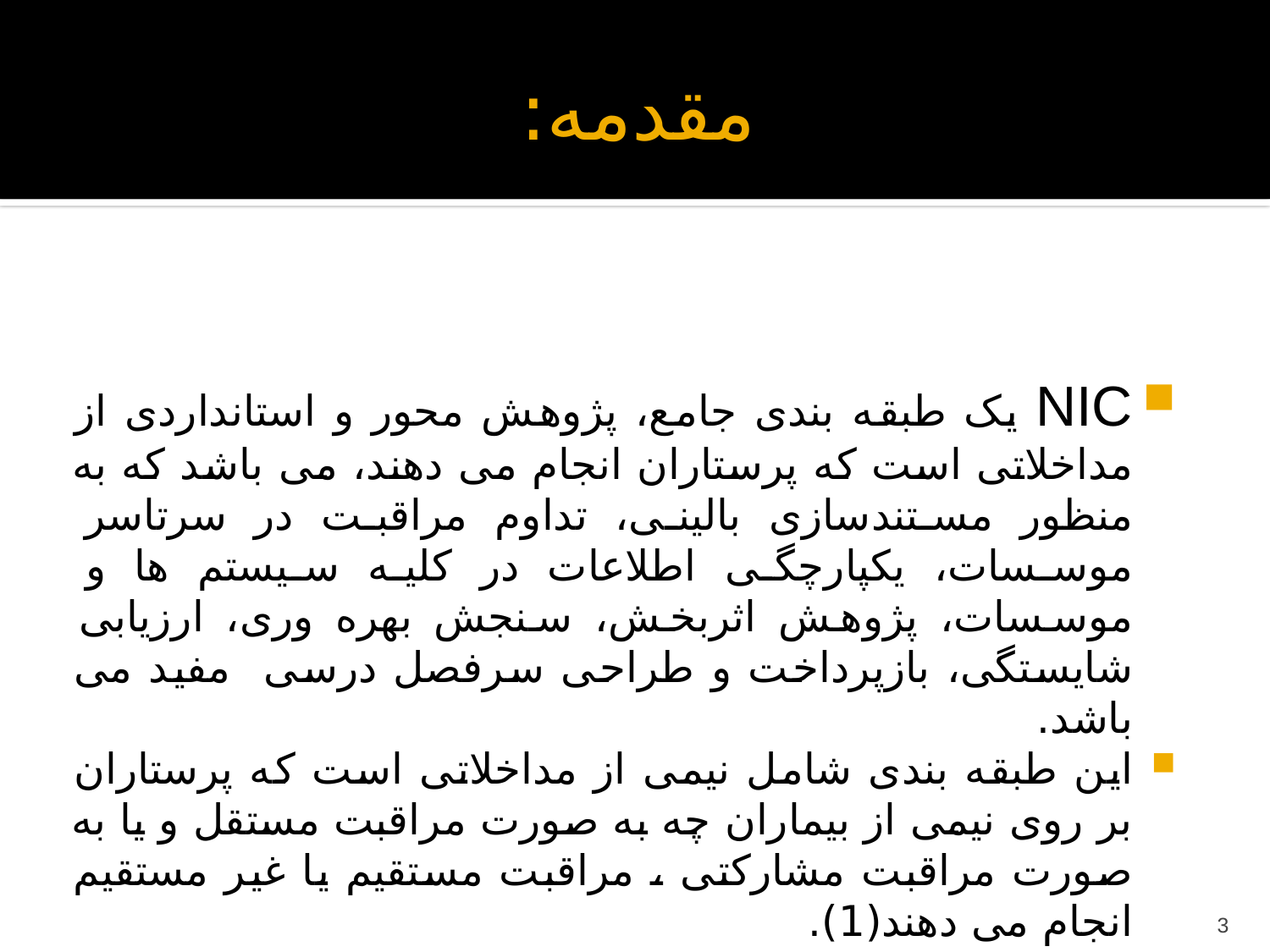

# مقدمه:
NIC یک طبقه بندی جامع، پژوهش محور و استانداردی از مداخلاتی است که پرستاران انجام می دهند، می باشد که به منظور مستندسازی بالینی، تداوم مراقبت در سرتاسر موسسات، یکپارچگی اطلاعات در کلیه سیستم ها و موسسات، پژوهش اثربخش، سنجش بهره وری، ارزیابی شایستگی، بازپرداخت و طراحی سرفصل درسی  مفید می باشد.
این طبقه بندی شامل نیمی از مداخلاتی است که پرستاران بر روی نیمی از بیماران چه به صورت مراقبت مستقل و یا به صورت مراقبت مشارکتی ، مراقبت مستقیم یا غیر مستقیم انجام می دهند(1).

3